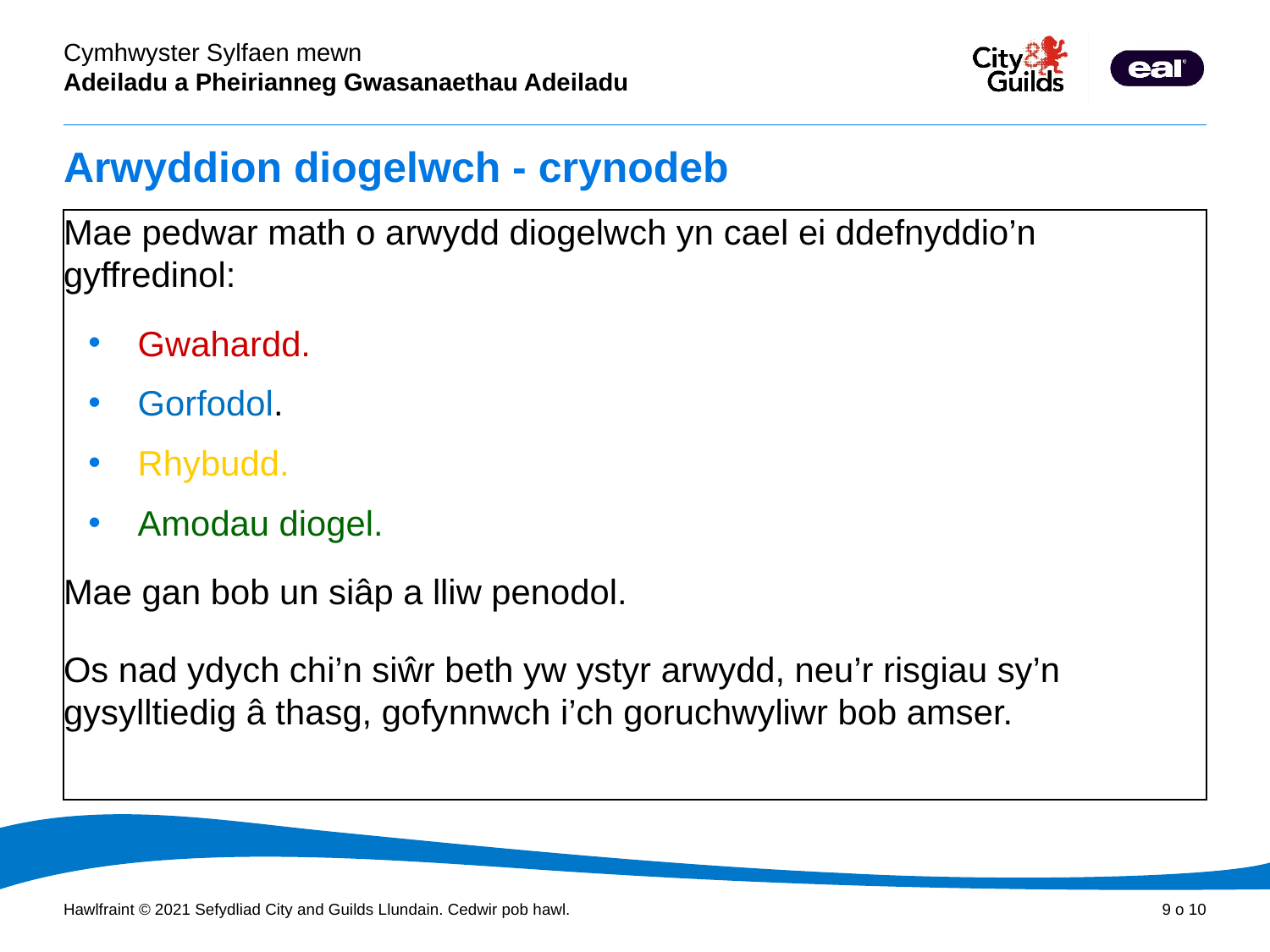

# Arwyddion diogelwch - crynodeb
Mae pedwar math o arwydd diogelwch yn cael ei ddefnyddio’n gyffredinol:
Gwahardd.
Gorfodol.
Rhybudd.
Amodau diogel.
Mae gan bob un siâp a lliw penodol.
Os nad ydych chi’n siŵr beth yw ystyr arwydd, neu’r risgiau sy’n gysylltiedig â thasg, gofynnwch i’ch goruchwyliwr bob amser.